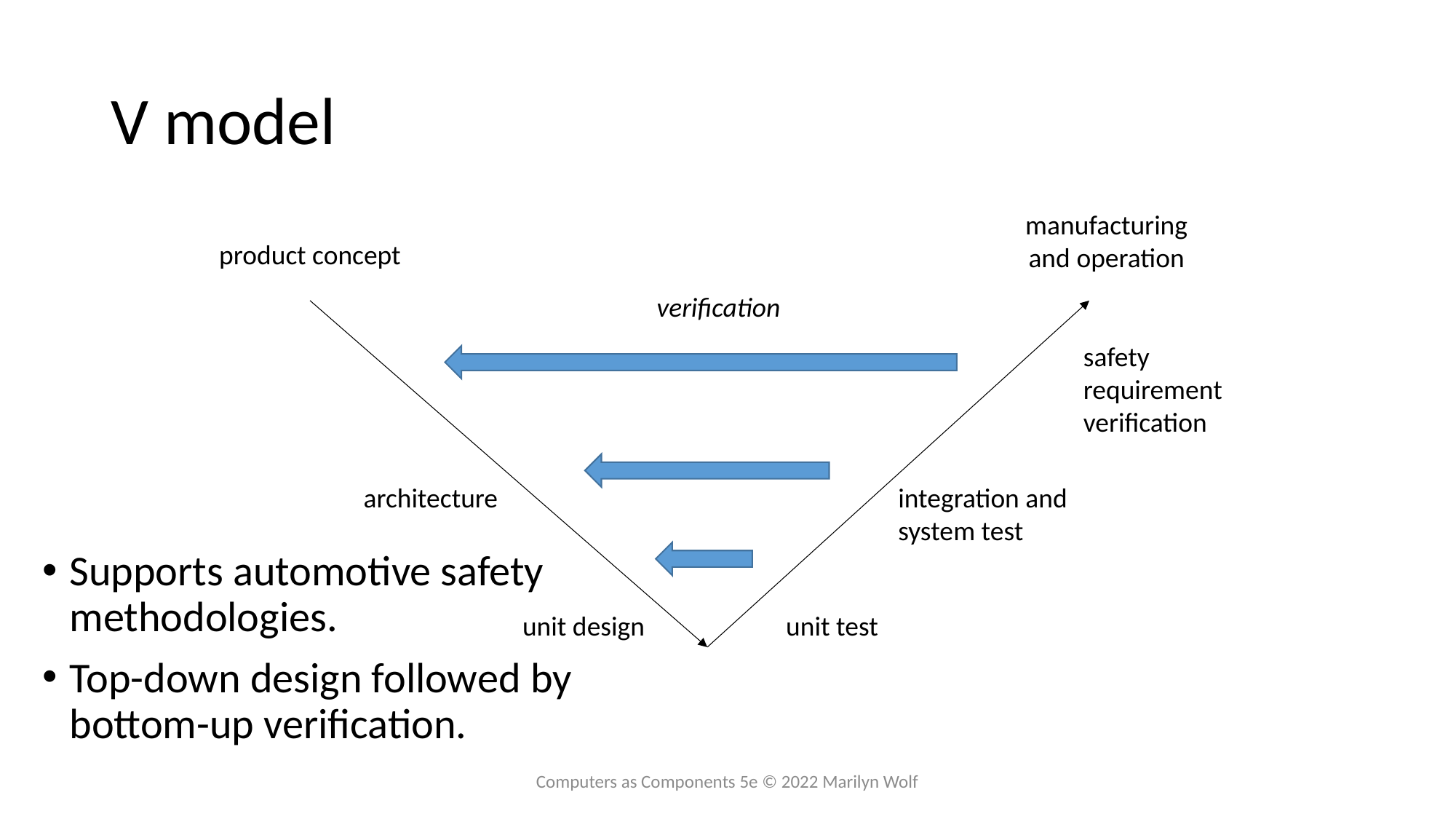

# V model
manufacturing and operation
product concept
verification
safety requirement verification

architecture
integration and system test

Supports automotive safety methodologies.
Top-down design followed by bottom-up verification.
unit design
unit test
Computers as Components 5e © 2022 Marilyn Wolf